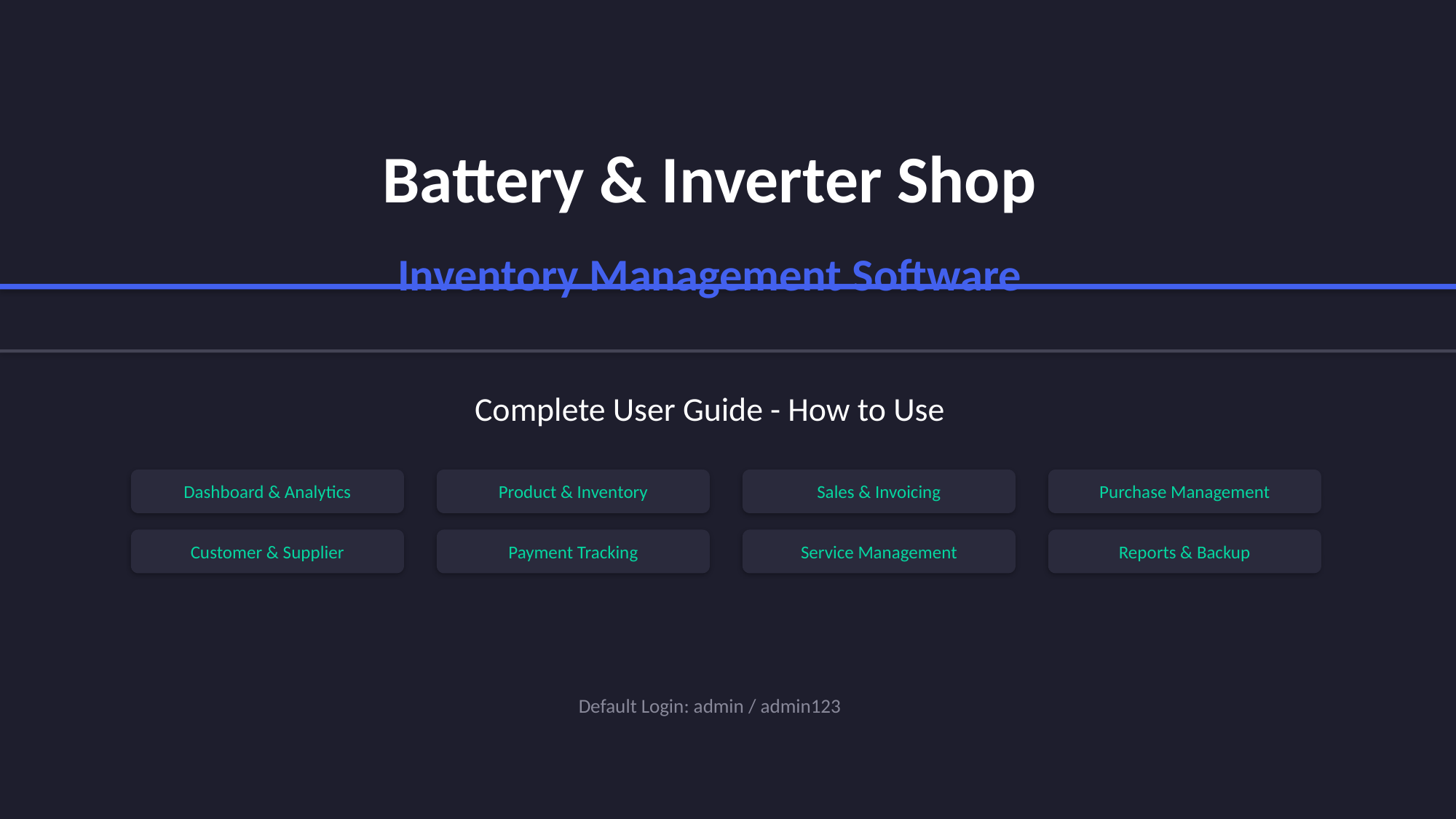

Battery & Inverter Shop
Inventory Management Software

Complete User Guide - How to Use

Dashboard & Analytics
Product & Inventory
Sales & Invoicing
Purchase Management

Customer & Supplier
Payment Tracking
Service Management
Reports & Backup
Default Login: admin / admin123